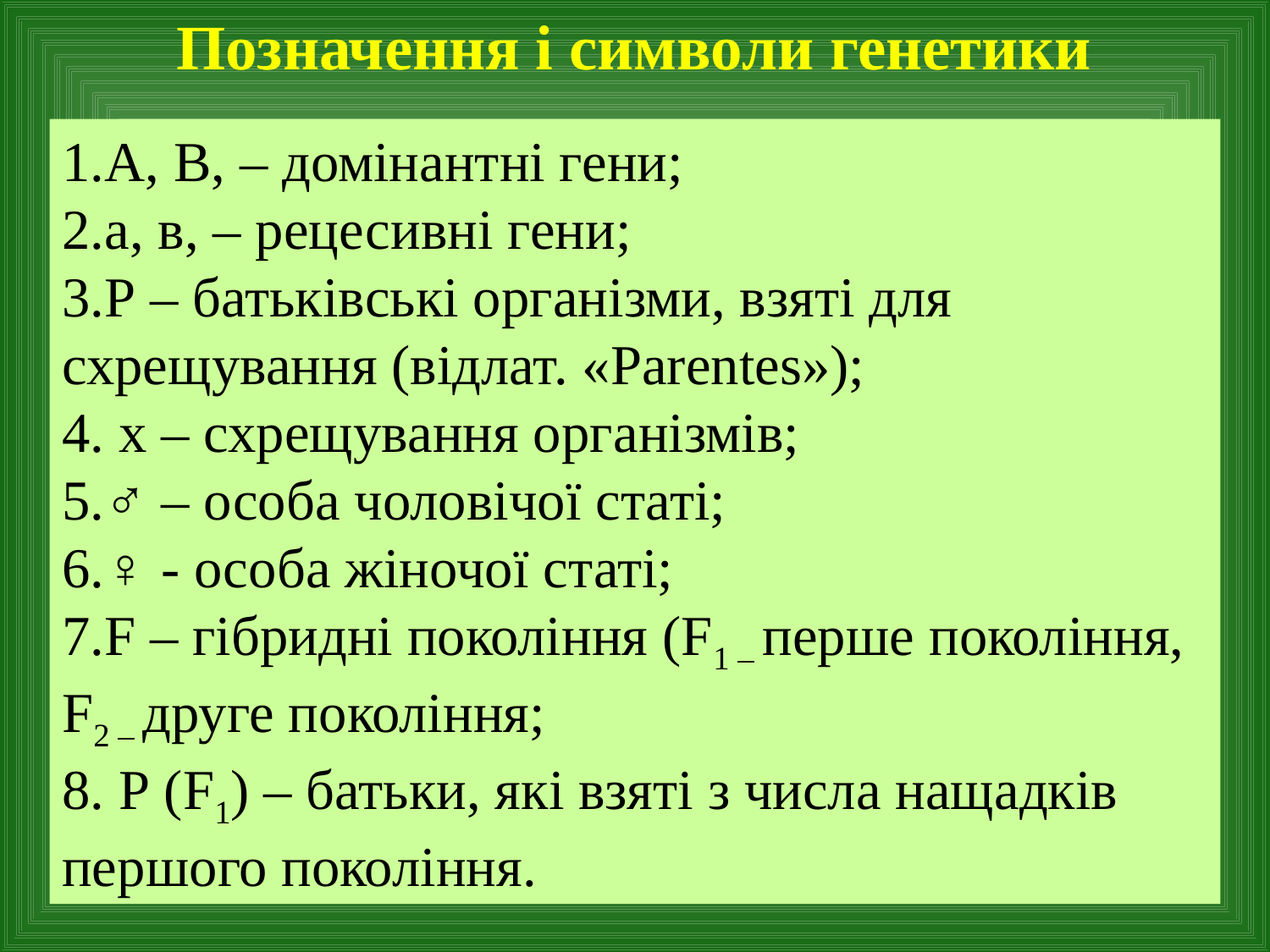

Позначення і символи генетики
1.А, В, – домінантні гени;
2.а, в, – рецесивні гени;
3.Р – батьківські організми, взяті для схрещування (відлат. «Parentes»);
4. х – схрещування організмів;
5.♂ – особа чоловічої статі;
6.♀ - особа жіночої статі;
7.F – гібридні покоління (F1 – перше покоління, F2 – друге покоління;
8. Р (F1) – батьки, які взяті з числа нащадків першого покоління.